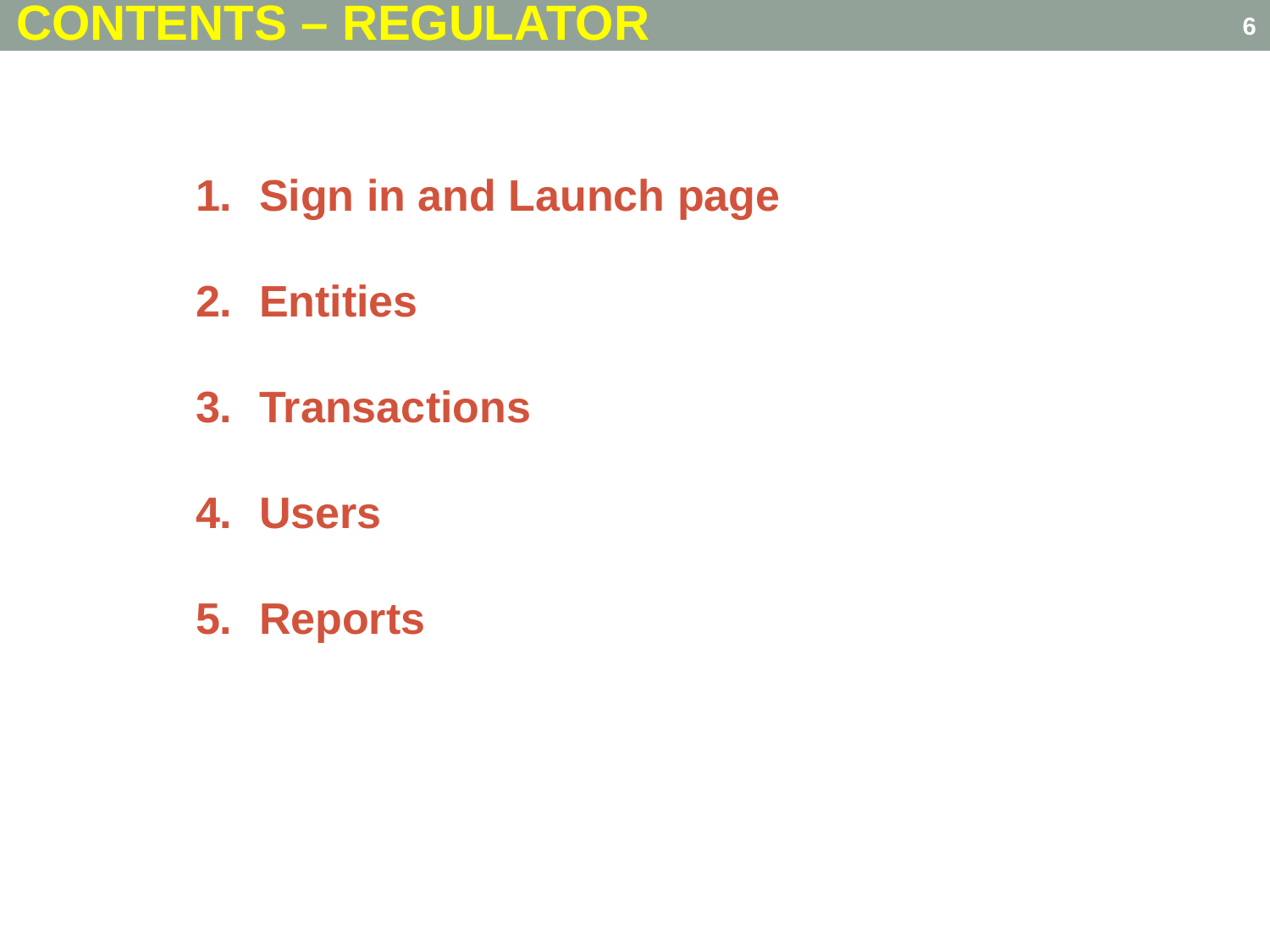

CONTENTS – REGULATOR
6
Sign in and Launch page

Entities

Transactions

Users

Reports